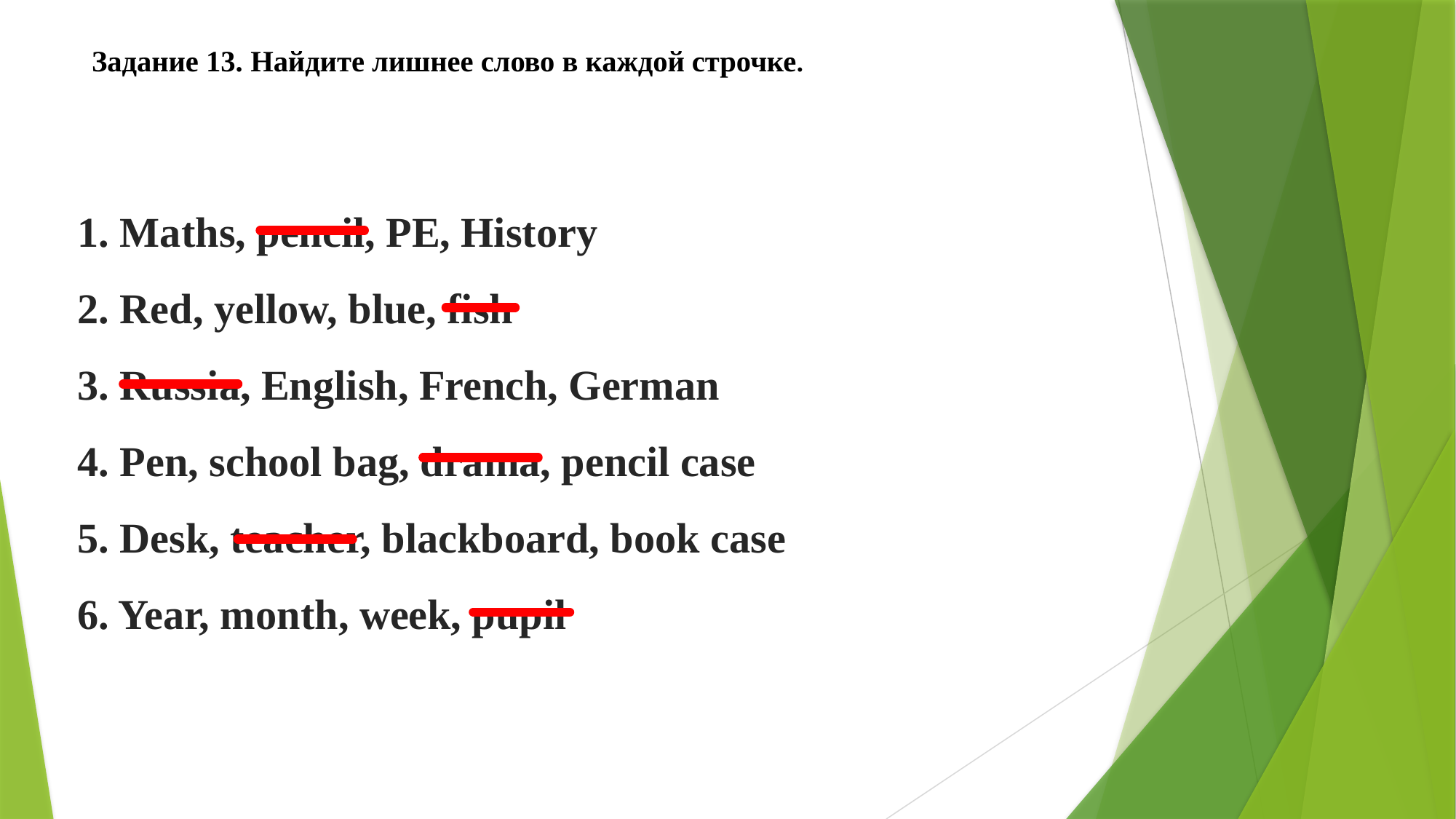

# Задание 13. Найдите лишнее слово в каждой строчке.
1. Maths, pencil, PE, History
2. Red, yellow, blue, fish
3. Russia, English, French, German
4. Pen, school bag, drama, pencil case
5. Desk, teacher, blackboard, book case
6. Year, month, week, pupil